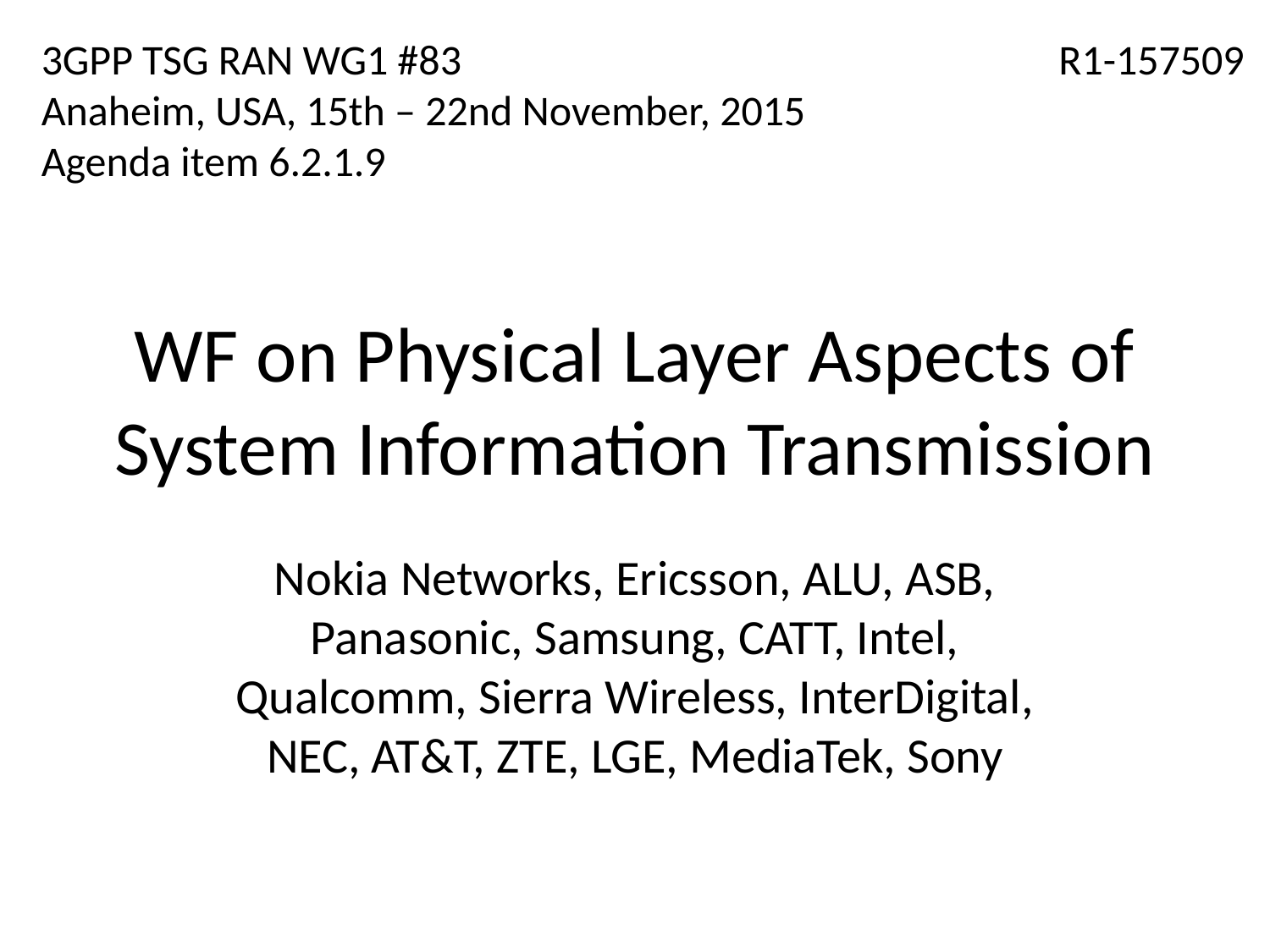

3GPP TSG RAN WG1 #83
Anaheim, USA, 15th – 22nd November, 2015
Agenda item 6.2.1.9
R1-157509
# WF on Physical Layer Aspects of System Information Transmission
Nokia Networks, Ericsson, ALU, ASB, Panasonic, Samsung, CATT, Intel, Qualcomm, Sierra Wireless, InterDigital, NEC, AT&T, ZTE, LGE, MediaTek, Sony